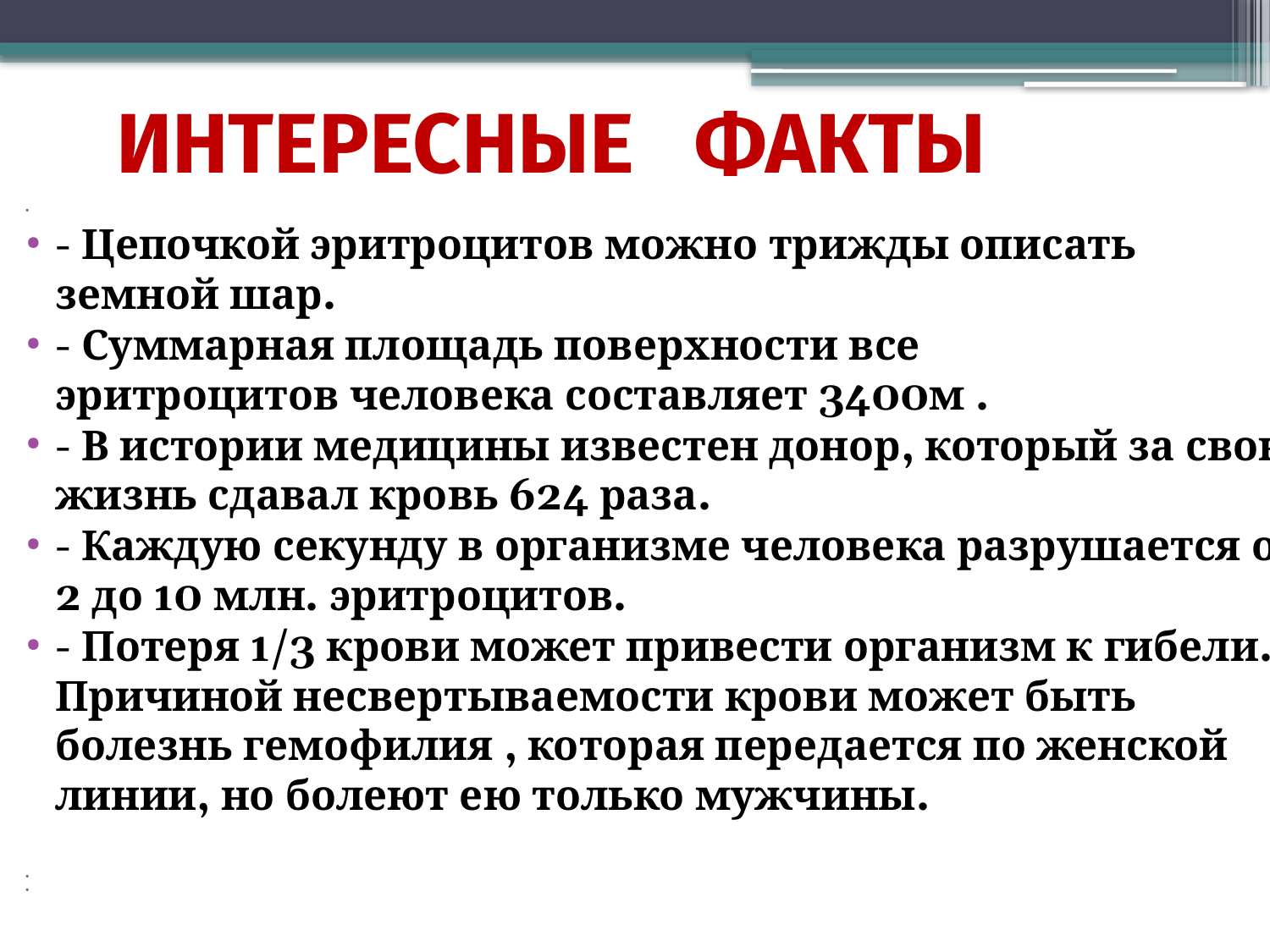

# ИНТЕРЕСНЫЕ   ФАКТЫ

- Цепочкой эритроцитов можно трижды описать земной шар.
- Суммарная площадь поверхности все          эритроцитов человека составляет 3400м .
- В истории медицины известен донор, который за свою жизнь сдавал кровь 624 раза.
- Каждую секунду в организме человека разрушается от 2 до 10 млн. эритроцитов.
- Потеря 1/3 крови может привести организм к гибели. Причиной несвертываемости крови может быть болезнь гемофилия , которая передается по женской линии, но болеют ею только мужчины.